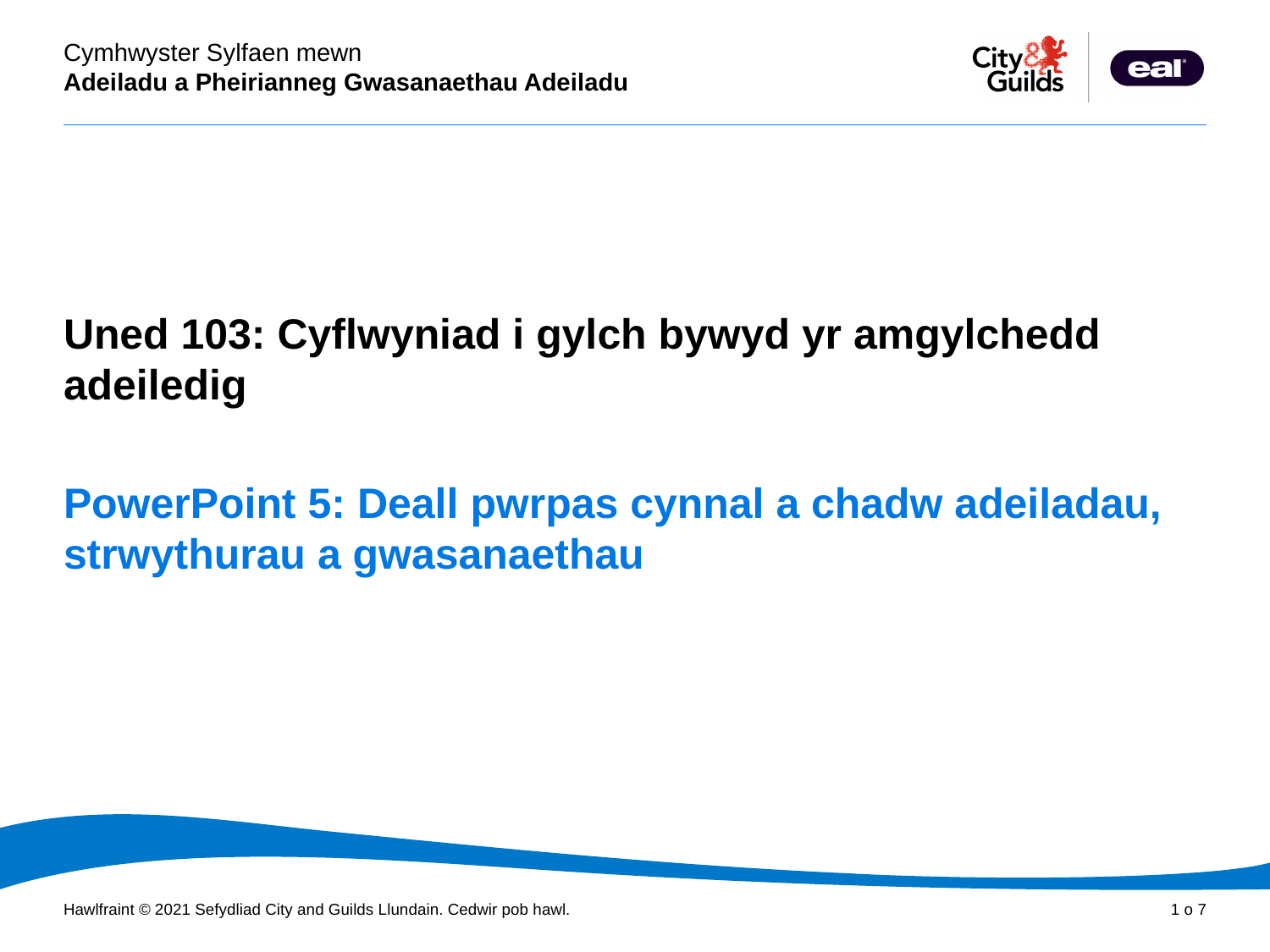

Cyflwyniad PowerPoint
Uned 103: Cyflwyniad i gylch bywyd yr amgylchedd adeiledig

# PowerPoint 5: Deall pwrpas cynnal a chadw adeiladau, strwythurau a gwasanaethau